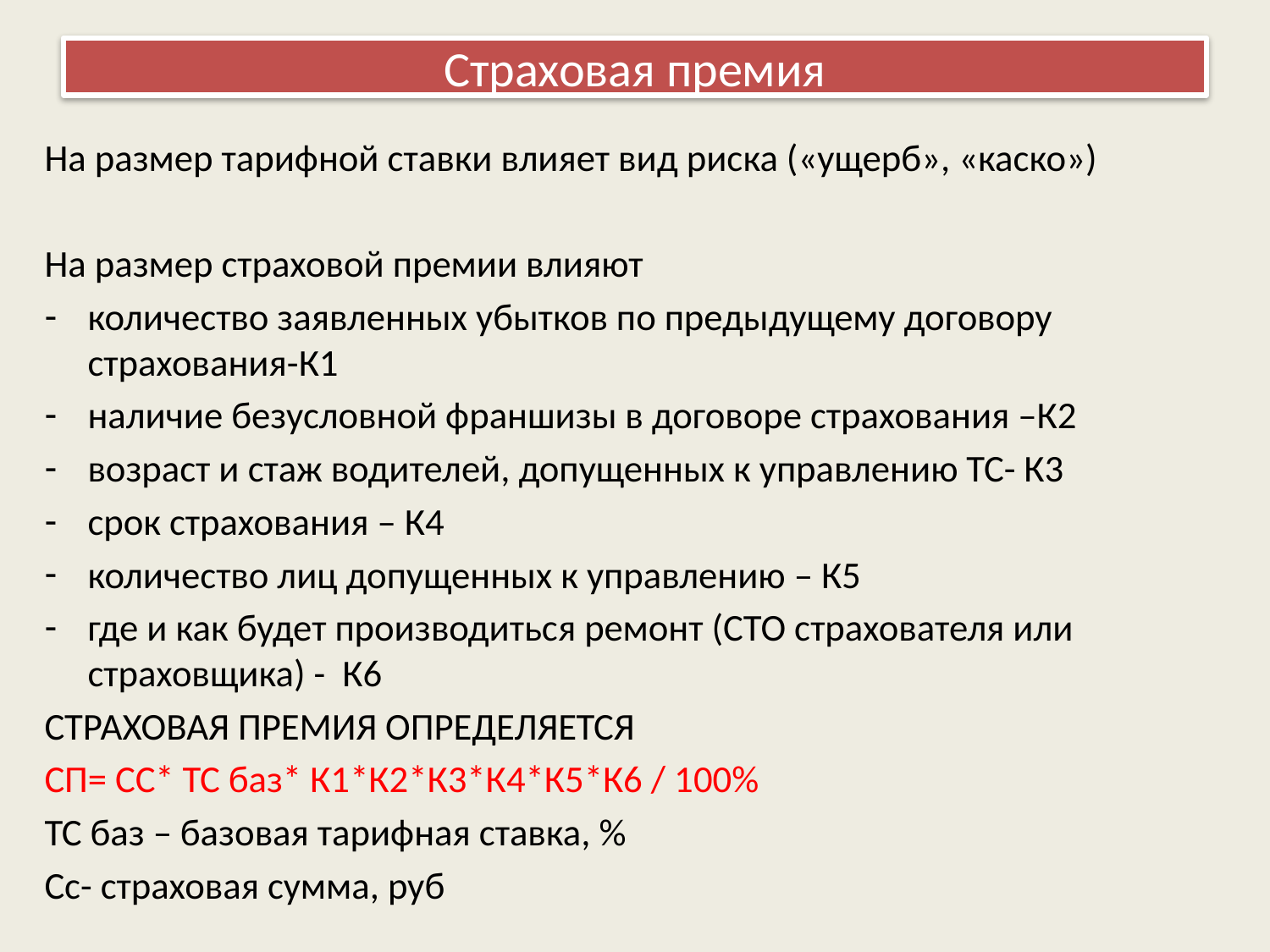

# Страховая премия
На размер тарифной ставки влияет вид риска («ущерб», «каско»)

На размер страховой премии влияют
количество заявленных убытков по предыдущему договору страхования-К1
наличие безусловной франшизы в договоре страхования –К2
возраст и стаж водителей, допущенных к управлению ТС- К3
срок страхования – К4
количество лиц допущенных к управлению – К5
где и как будет производиться ремонт (СТО страхователя или страховщика) -  К6
СТРАХОВАЯ ПРЕМИЯ ОПРЕДЕЛЯЕТСЯ
СП= СС* ТС баз* К1*К2*К3*К4*К5*К6 / 100%
ТС баз – базовая тарифная ставка, %
Сс- страховая сумма, руб